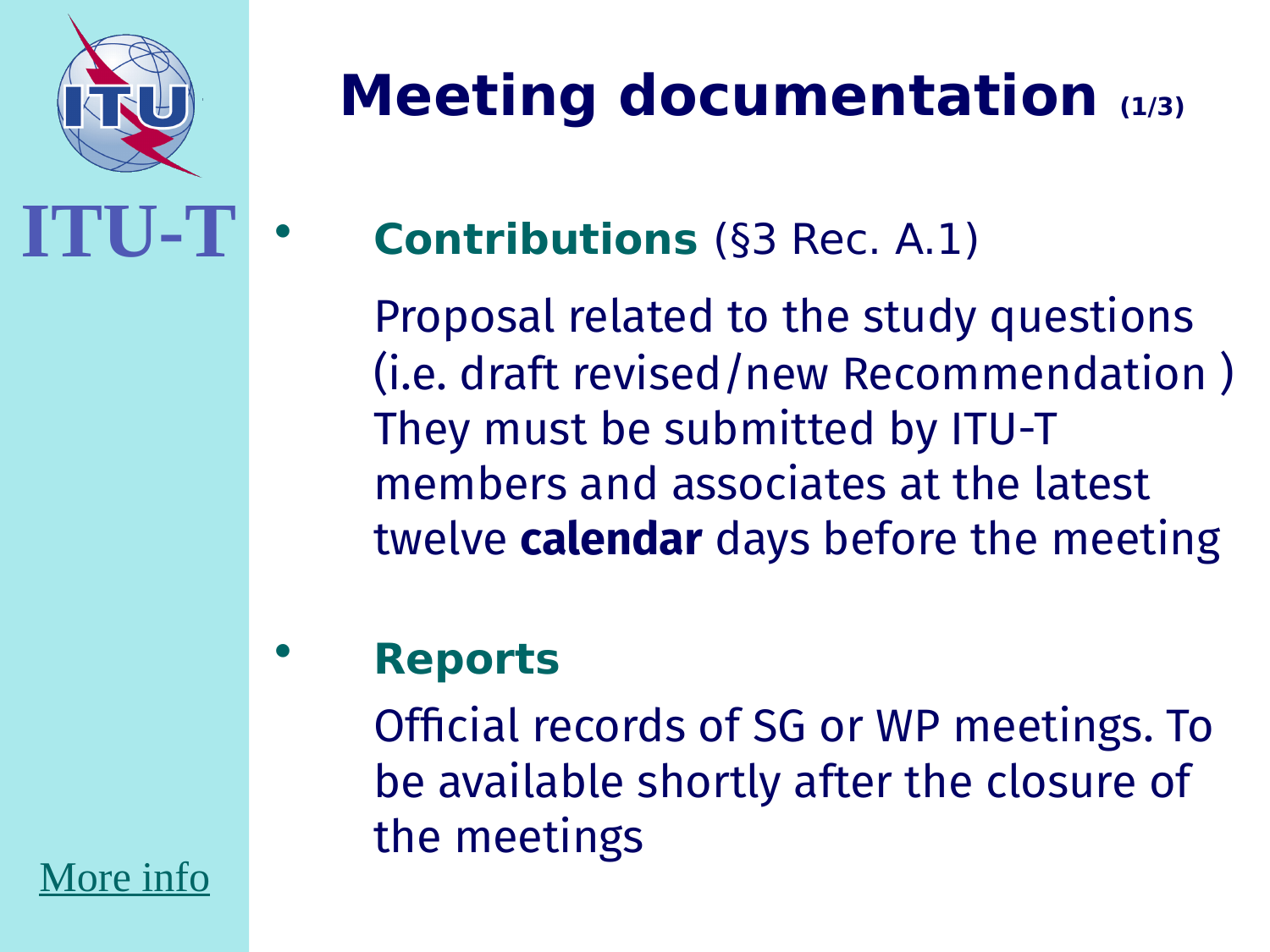

# Meeting documentation (1/3)
Contributions (§3 Rec. A.1)
	Proposal related to the study questions (i.e. draft revised/new Recommendation ) They must be submitted by ITU-T members and associates at the latest twelve calendar days before the meeting

Reports
	Official records of SG or WP meetings. To be available shortly after the closure of the meetings
More info